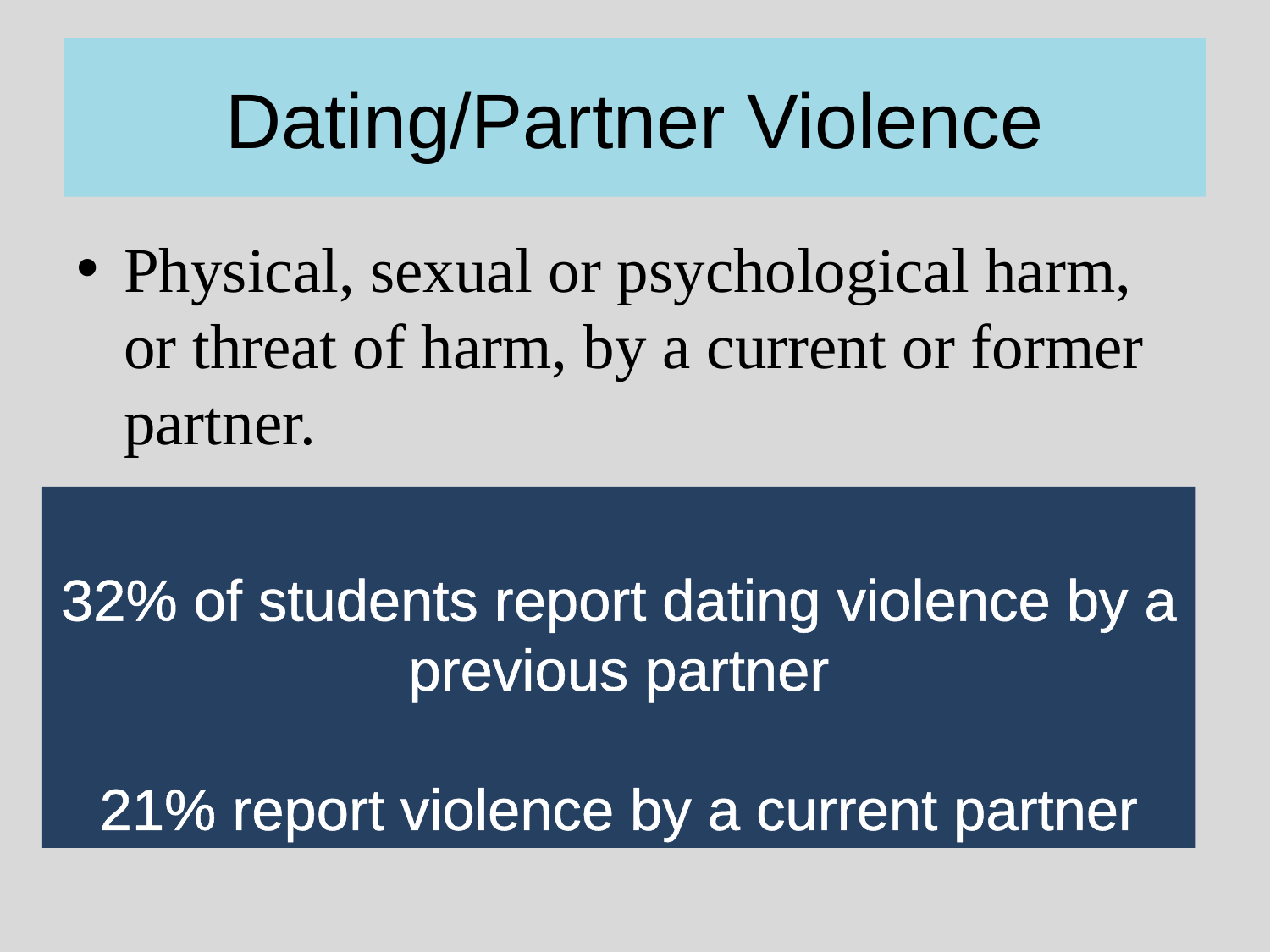

# Dating/Partner Violence
Physical, sexual or psychological harm, or threat of harm, by a current or former partner.

32% of students report dating violence by a previous partner

21% report violence by a current partner